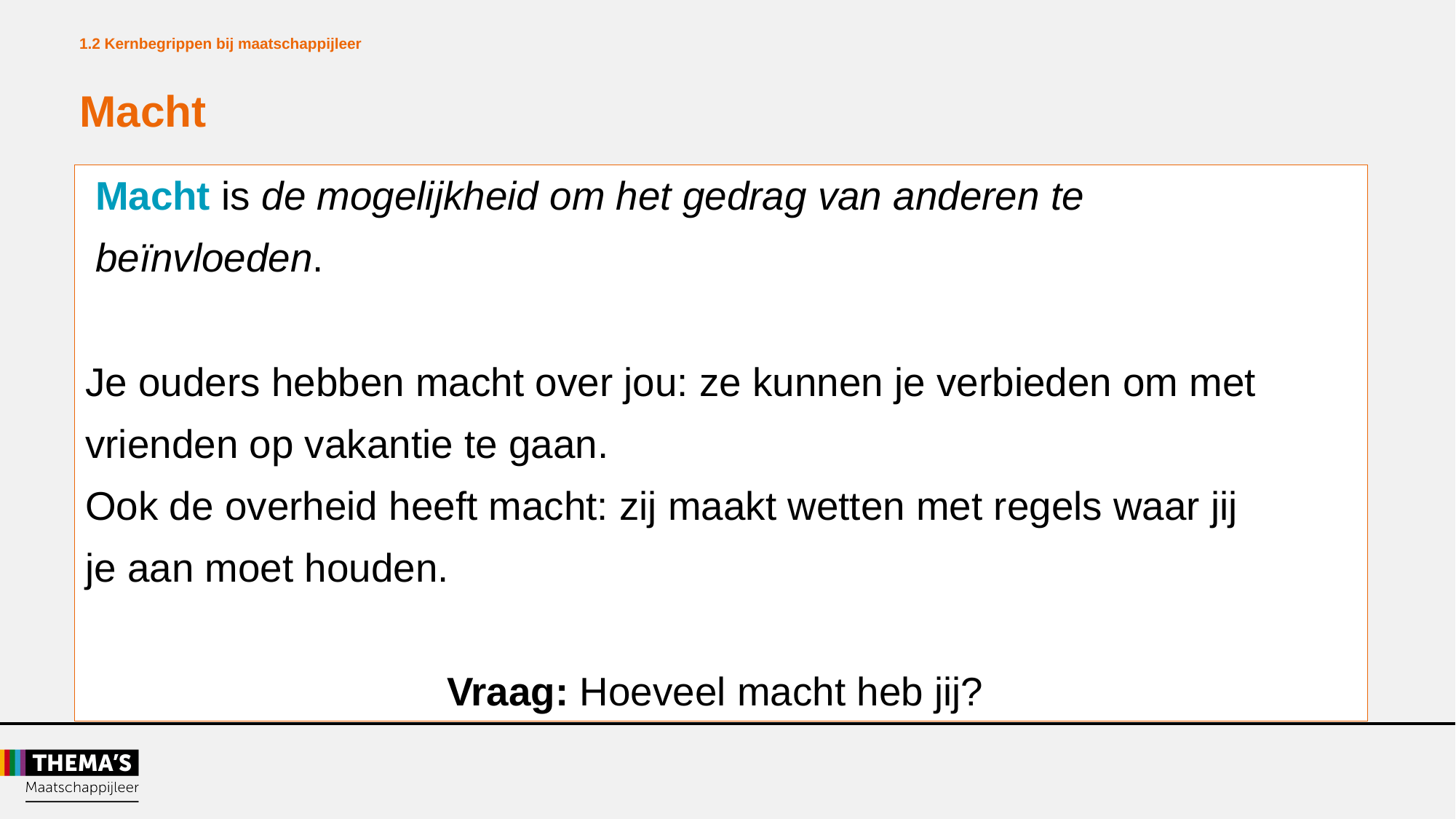

1.2 Kernbegrippen bij maatschappijleer
Macht
Macht is de mogelijkheid om het gedrag van anderen te
beïnvloeden.

Je ouders hebben macht over jou: ze kunnen je verbieden om met
vrienden op vakantie te gaan.
Ook de overheid heeft macht: zij maakt wetten met regels waar jij
je aan moet houden.

Vraag: Hoeveel macht heb jij?